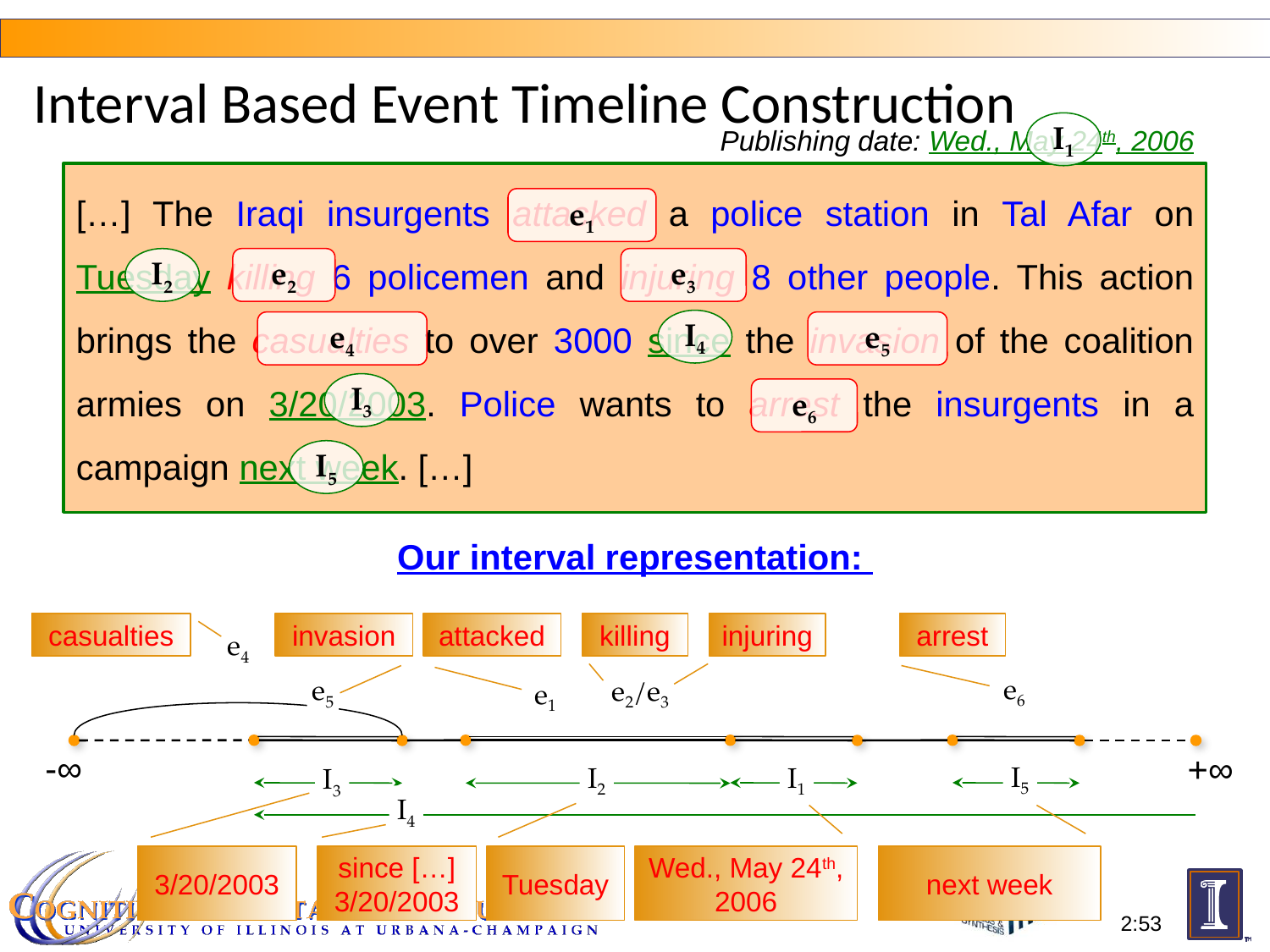

Interval Based Event Timeline Construction
I1
Publishing date: Wed., May 24th, 2006
[…] The Iraqi insurgents attacked a police station in Tal Afar on Tuesday killing 6 policemen and injuring 8 other people. This action brings the casualties to over 3000 since the invasion of the coalition armies on 3/20/2003. Police wants to arrest the insurgents in a campaign next week. […]
e1
I2
e2
e3
I4
e4
e5
I3
e6
I5
Our interval representation:
casualties
invasion
attacked
killing
injuring
arrest
e4
e6
e5
e2/e3
e1

-∞
+∞
I5
I1
I2
I3
I4
3/20/2003
since […] 3/20/2003
Tuesday
Wed., May 24th, 2006
next week
2:53